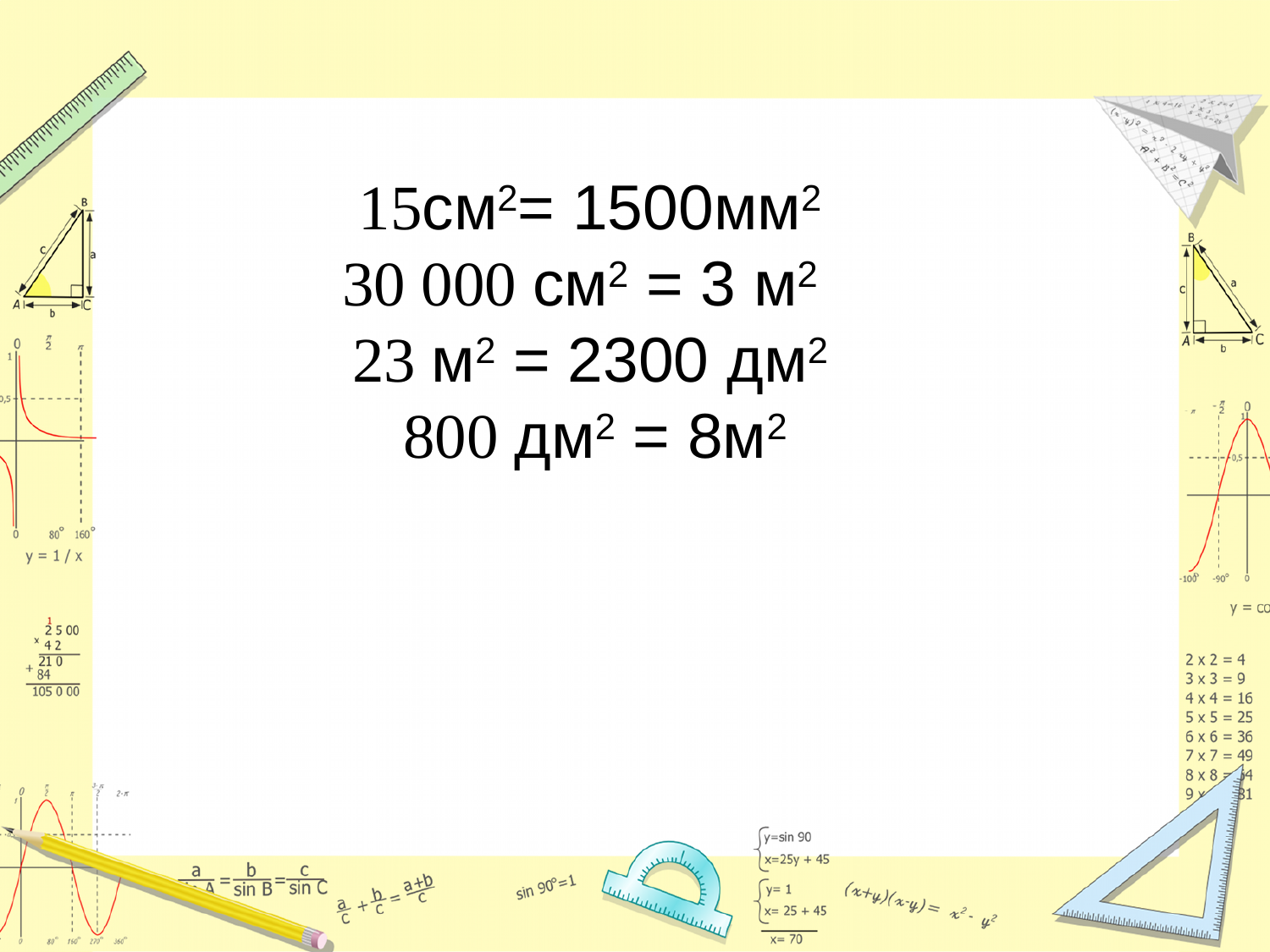

15см2= 1500мм2
30 000 см2 = 3 м2
23 м2 = 2300 дм2
800 дм2 = 8м2